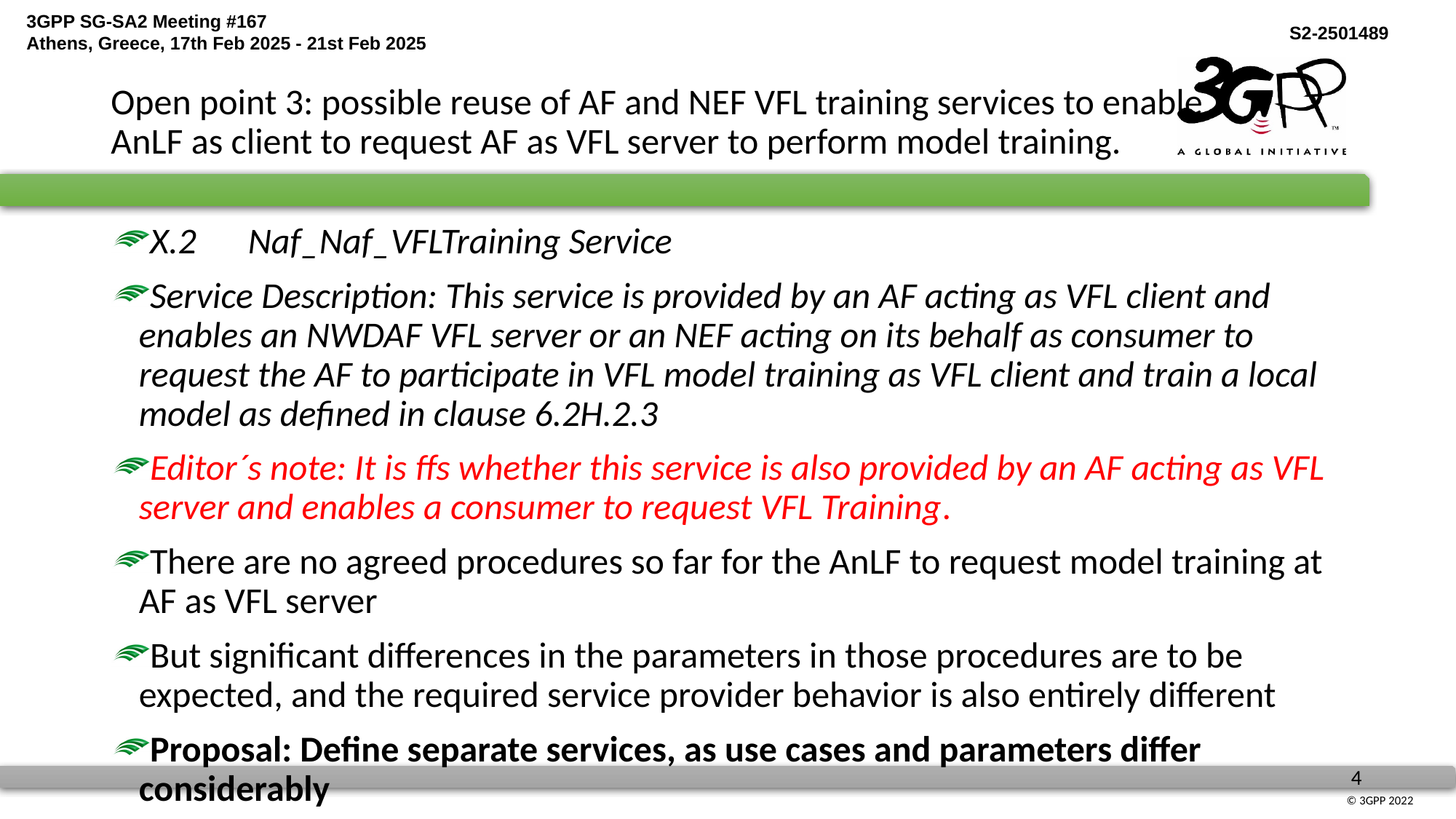

# Open point 3: possible reuse of AF and NEF VFL training services to enable AnLF as client to request AF as VFL server to perform model training.
X.2	Naf_Naf_VFLTraining Service
Service Description: This service is provided by an AF acting as VFL client and enables an NWDAF VFL server or an NEF acting on its behalf as consumer to request the AF to participate in VFL model training as VFL client and train a local model as defined in clause 6.2H.2.3
Editor´s note: It is ffs whether this service is also provided by an AF acting as VFL server and enables a consumer to request VFL Training.
There are no agreed procedures so far for the AnLF to request model training at AF as VFL server
But significant differences in the parameters in those procedures are to be expected, and the required service provider behavior is also entirely different
Proposal: Define separate services, as use cases and parameters differ considerably